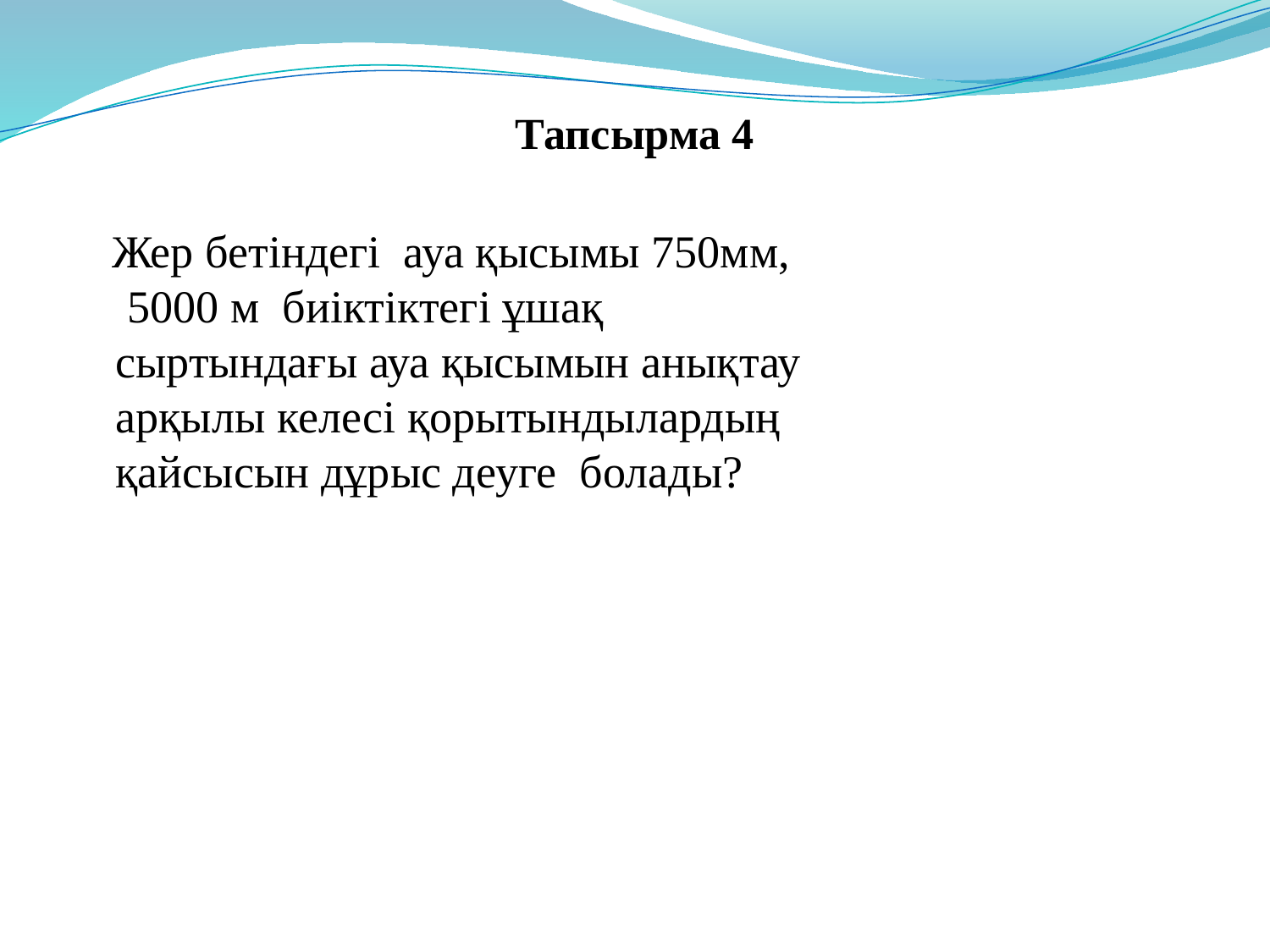

# Тапсырма 4
   Жер бетіндегі  ауа қысымы 750мм,  5000 м  биіктіктегі ұшақ  сыртындағы ауа қысымын анықтау арқылы келесі қорытындылардың қайсысын дұрыс деуге  болады?